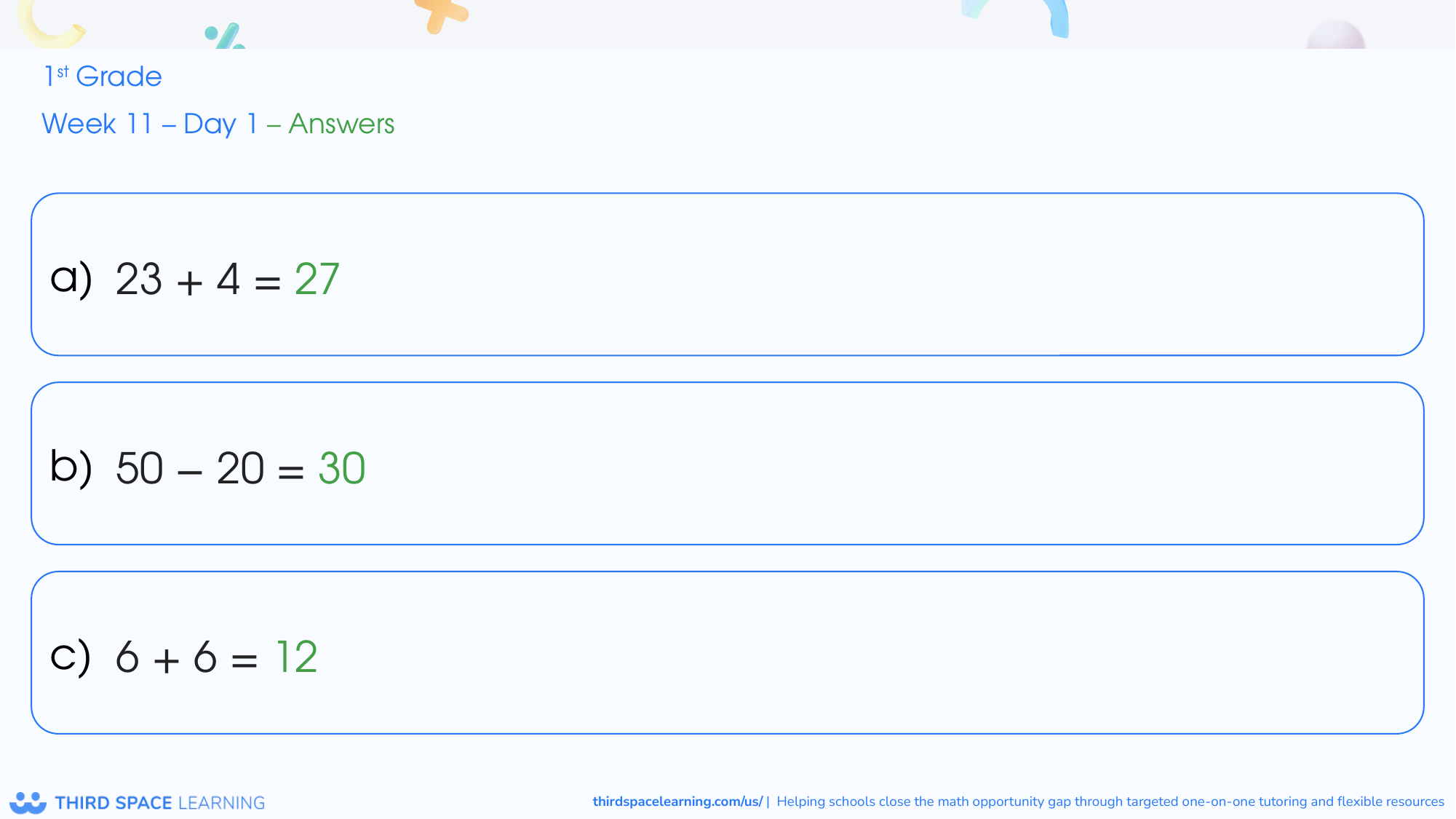

1st Grade
Week 11 – Day 1 – Answers
23 + 4 = 27
50 − 20 = 30
6 + 6 = 12